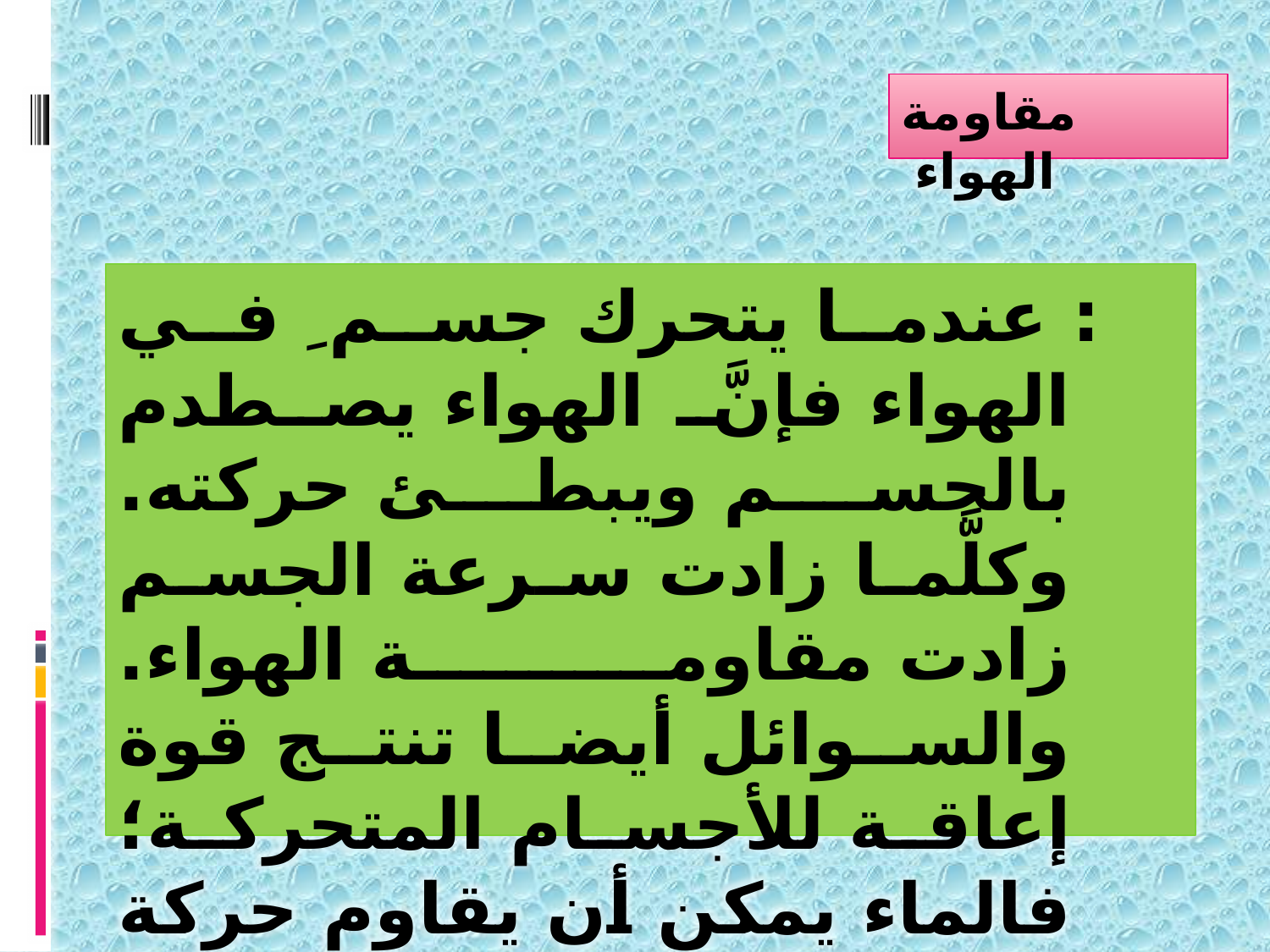

مقاومة الهواء
   : عندما يتحرك جسم ِ في الهواء فإنَّ الهواء يصطدم بالجسم ويبطئ حركته. وكلَّما زادت سرعة الجسم زادت مقاومة الهواء. والسوائل أيضا تنتج قوة إعاقة للأجسام المتحركة؛ فالماء يمكن أن يقاوم حركة القارب ويبطيء سرعته.